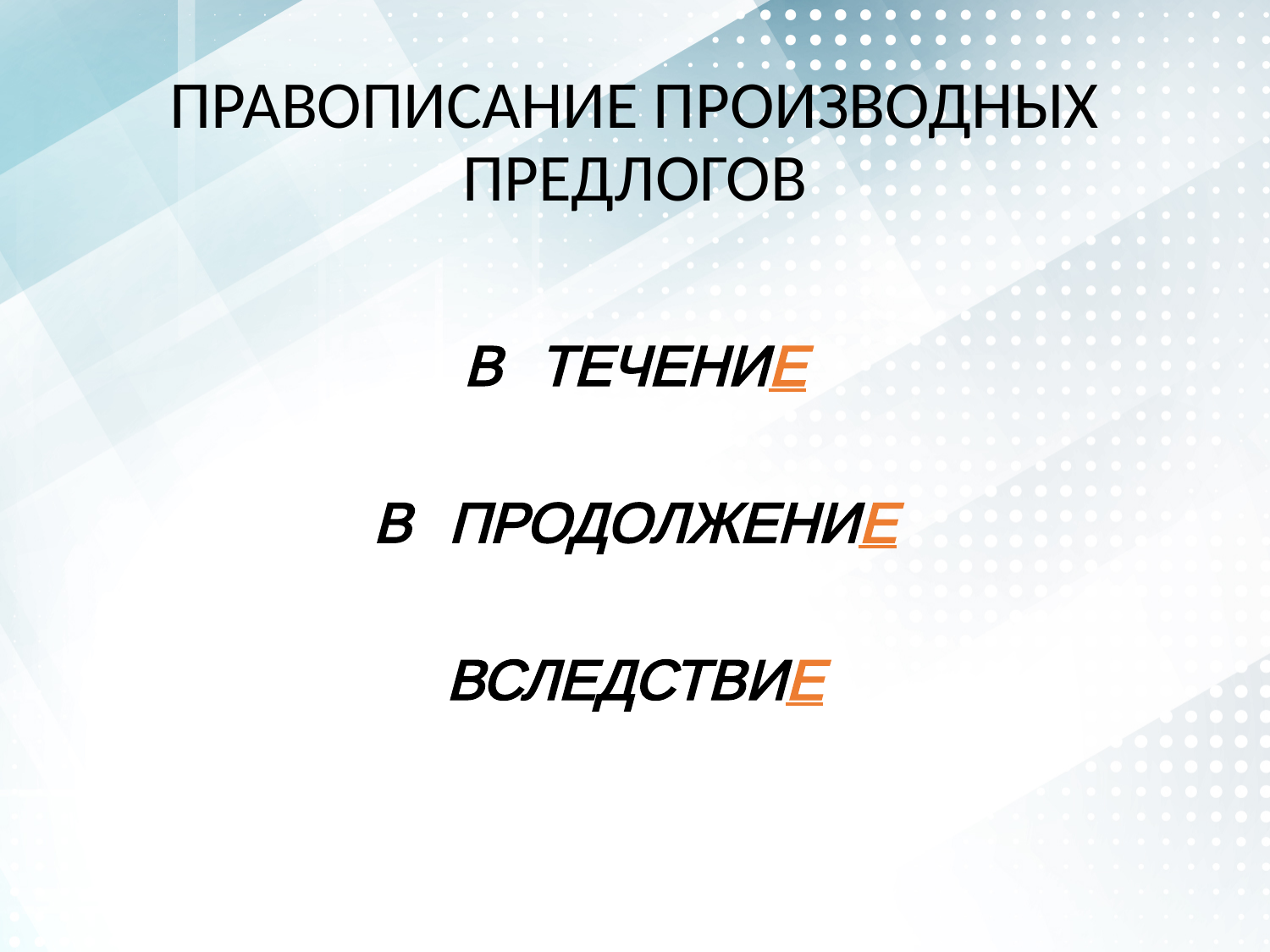

# ПРАВОПИСАНИЕ ПРОИЗВОДНЫХ ПРЕДЛОГОВ

В  ТЕЧЕНИЕ

В  ПРОДОЛЖЕНИЕ

ВСЛЕДСТВИЕ